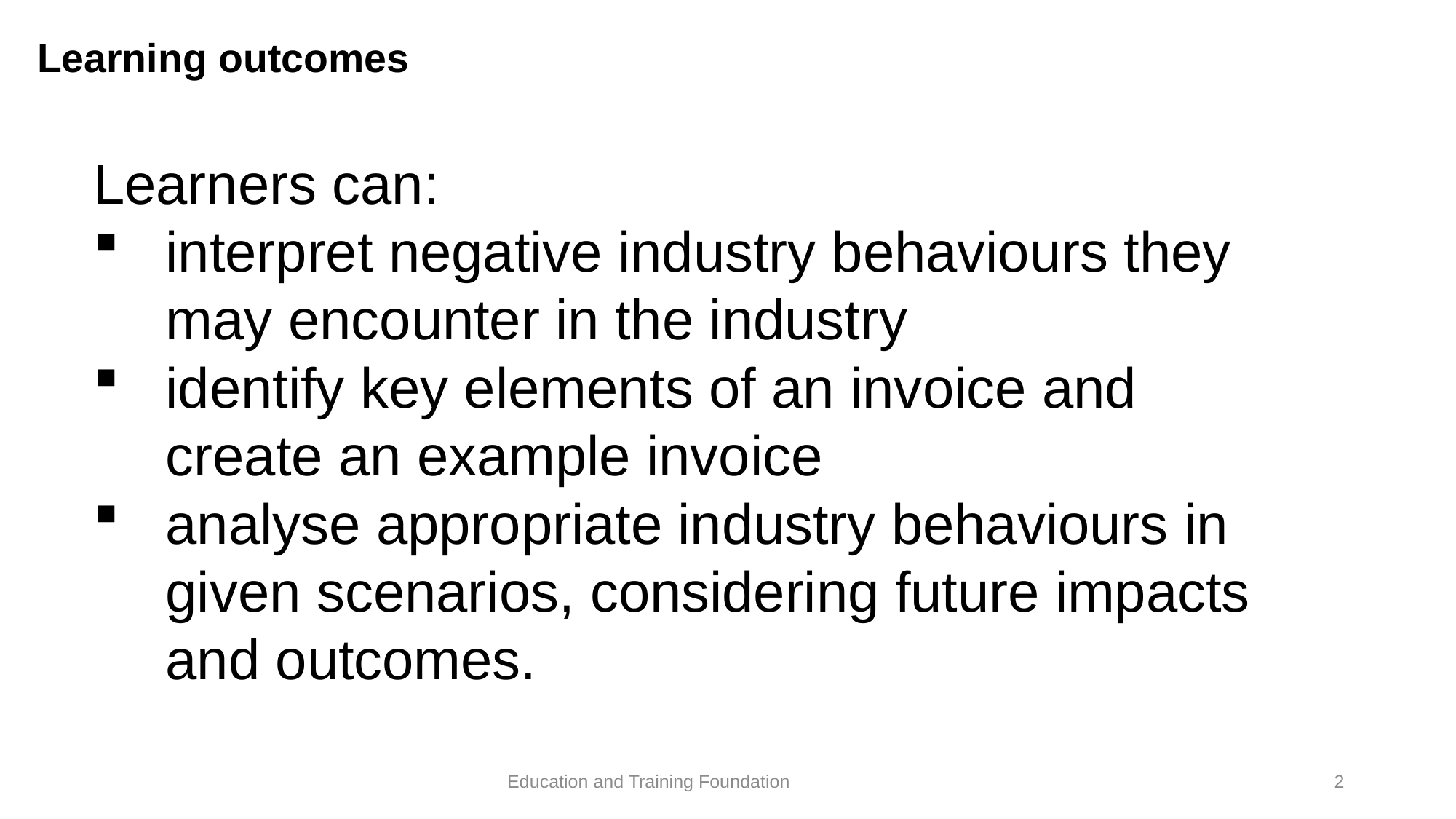

# Learning outcomes
Learners can:
interpret negative industry behaviours they may encounter in the industry
identify key elements of an invoice and create an example invoice
analyse appropriate industry behaviours in given scenarios, considering future impacts and outcomes.

2
Education and Training Foundation